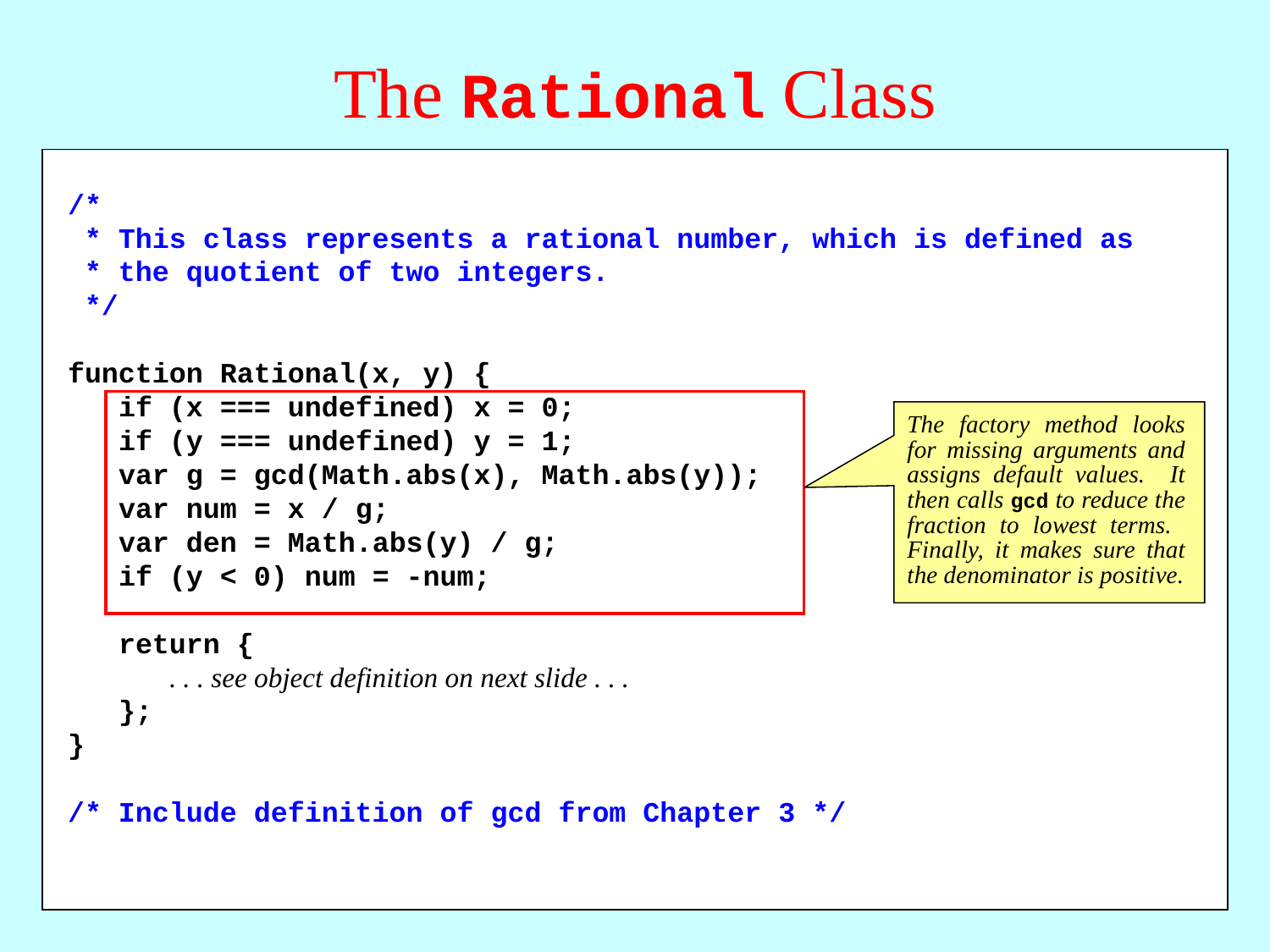

# The Rational Class

/*
 * This class represents a rational number, which is defined as
 * the quotient of two integers.
 */

function Rational(x, y) {
   if (x === undefined) x = 0;
   if (y === undefined) y = 1;
   var g = gcd(Math.abs(x), Math.abs(y));
   var num = x / g;
   var den = Math.abs(y) / g;
   if (y < 0) num = -num;

   return {
      . . . see object definition on next slide . . .
   };
}

/* Include definition of gcd from Chapter 3 */

The factory method looks for missing arguments and assigns default values.  It then calls gcd to reduce the fraction to lowest terms.  Finally, it makes sure that the denominator is positive.